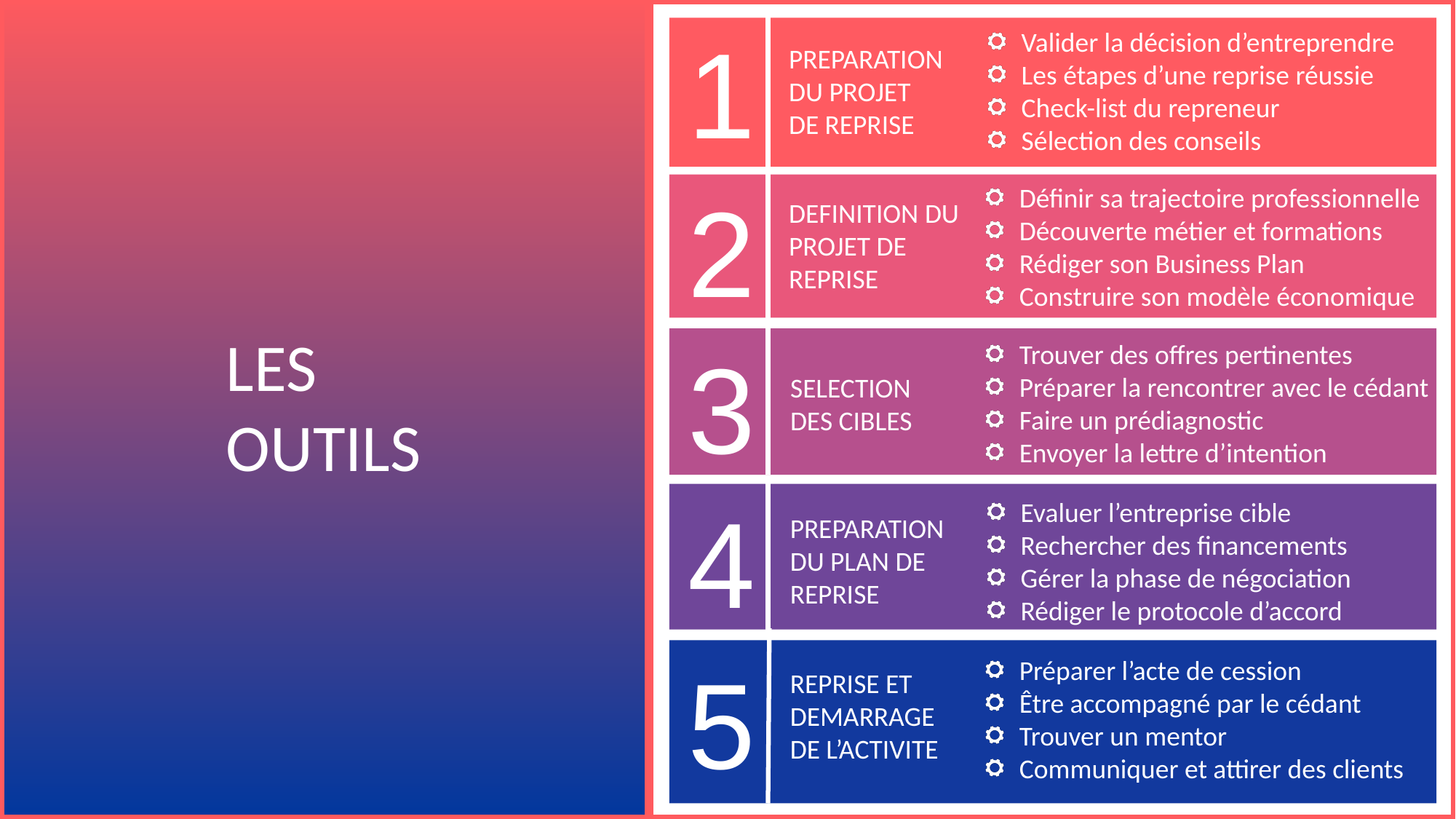

1
PREPARATION DU PROJET DE REPRISE

Valider la décision d’entreprendre
Les étapes d’une reprise réussie
Check-list du repreneur
Sélection des conseils
2
DEFINITION DU PROJET DE REPRISE

Définir sa trajectoire professionnelle
Découverte métier et formations
Rédiger son Business Plan
Construire son modèle économique
LES OUTILS
3
SELECTION DES CIBLES

Trouver des offres pertinentes
Préparer la rencontrer avec le cédant
Faire un prédiagnostic
Envoyer la lettre d’intention
4
PREPARATION DU PLAN DE REPRISE

Evaluer l’entreprise cible
Rechercher des financements
Gérer la phase de négociation
Rédiger le protocole d’accord
5
REPRISE ET DEMARRAGE DE L’ACTIVITE

Préparer l’acte de cession
Être accompagné par le cédant
Trouver un mentor
Communiquer et attirer des clients